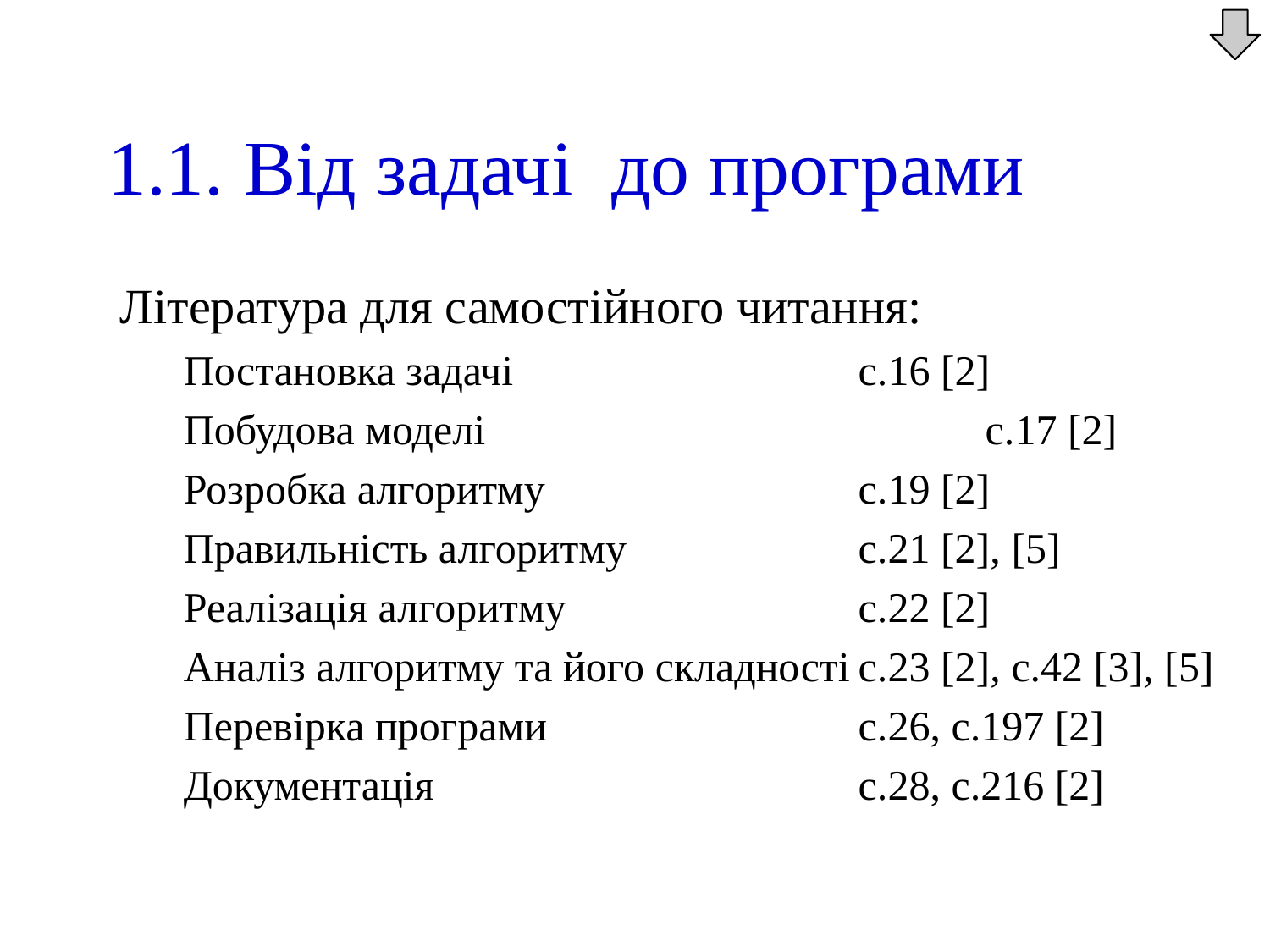

# 1.1. Від задачі  до програми
Література для самостійного читання:
Постановка задачі			с.16 [2]
Побудова моделі				с.17 [2]
Розробка алгоритму			с.19 [2]
Правильність алгоритму		с.21 [2], [5]
Реалізація алгоритму			с.22 [2]
Аналіз алгоритму та його складності	с.23 [2], с.42 [3], [5]
Перевірка програми			с.26, с.197 [2]
Документація				с.28, с.216 [2]